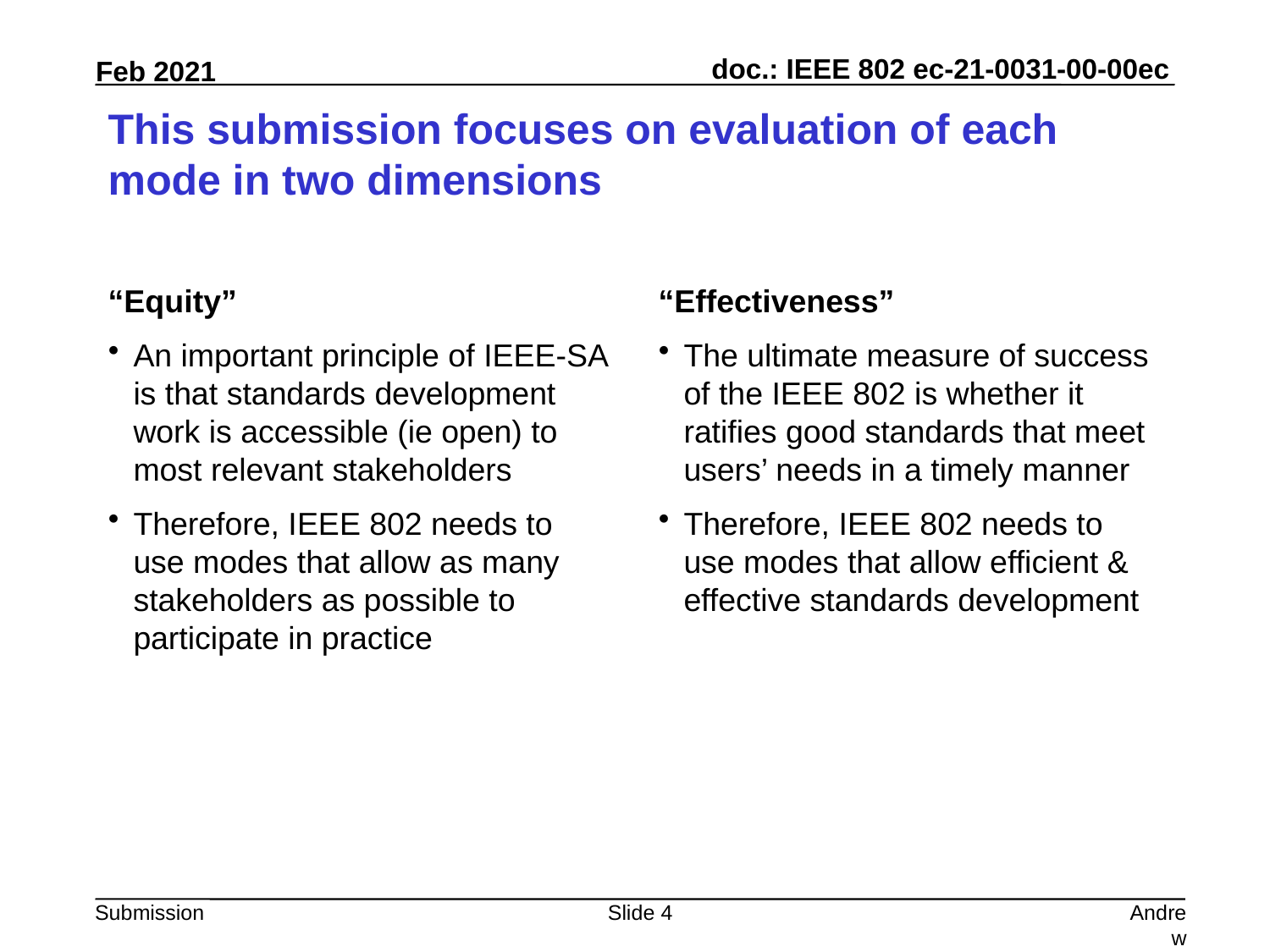

# This submission focuses on evaluation of each mode in two dimensions
“Equity”
An important principle of IEEE-SA is that standards development work is accessible (ie open) to most relevant stakeholders
Therefore, IEEE 802 needs to use modes that allow as many stakeholders as possible to participate in practice

“Effectiveness”
The ultimate measure of success of the IEEE 802 is whether it ratifies good standards that meet users’ needs in a timely manner
Therefore, IEEE 802 needs to use modes that allow efficient & effective standards development
Slide 4
Andrew Myles, Cisco